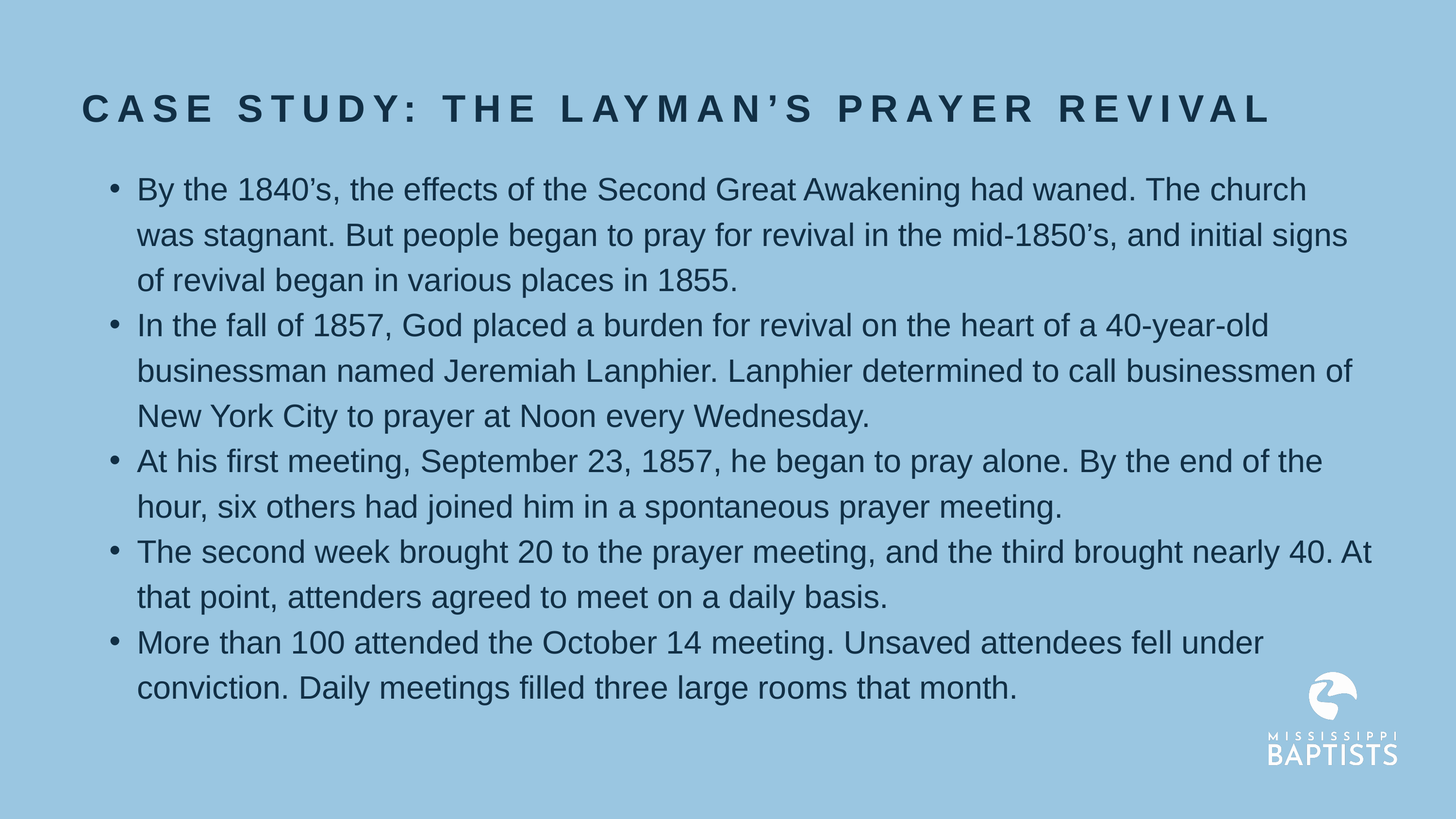

CASE STUDY: THE LAYMAN’S PRAYER REVIVAL
By the 1840’s, the effects of the Second Great Awakening had waned. The church was stagnant. But people began to pray for revival in the mid-1850’s, and initial signs of revival began in various places in 1855.
In the fall of 1857, God placed a burden for revival on the heart of a 40-year-old businessman named Jeremiah Lanphier. Lanphier determined to call businessmen of New York City to prayer at Noon every Wednesday.
At his first meeting, September 23, 1857, he began to pray alone. By the end of the hour, six others had joined him in a spontaneous prayer meeting.
The second week brought 20 to the prayer meeting, and the third brought nearly 40. At that point, attenders agreed to meet on a daily basis.
More than 100 attended the October 14 meeting. Unsaved attendees fell under conviction. Daily meetings filled three large rooms that month.